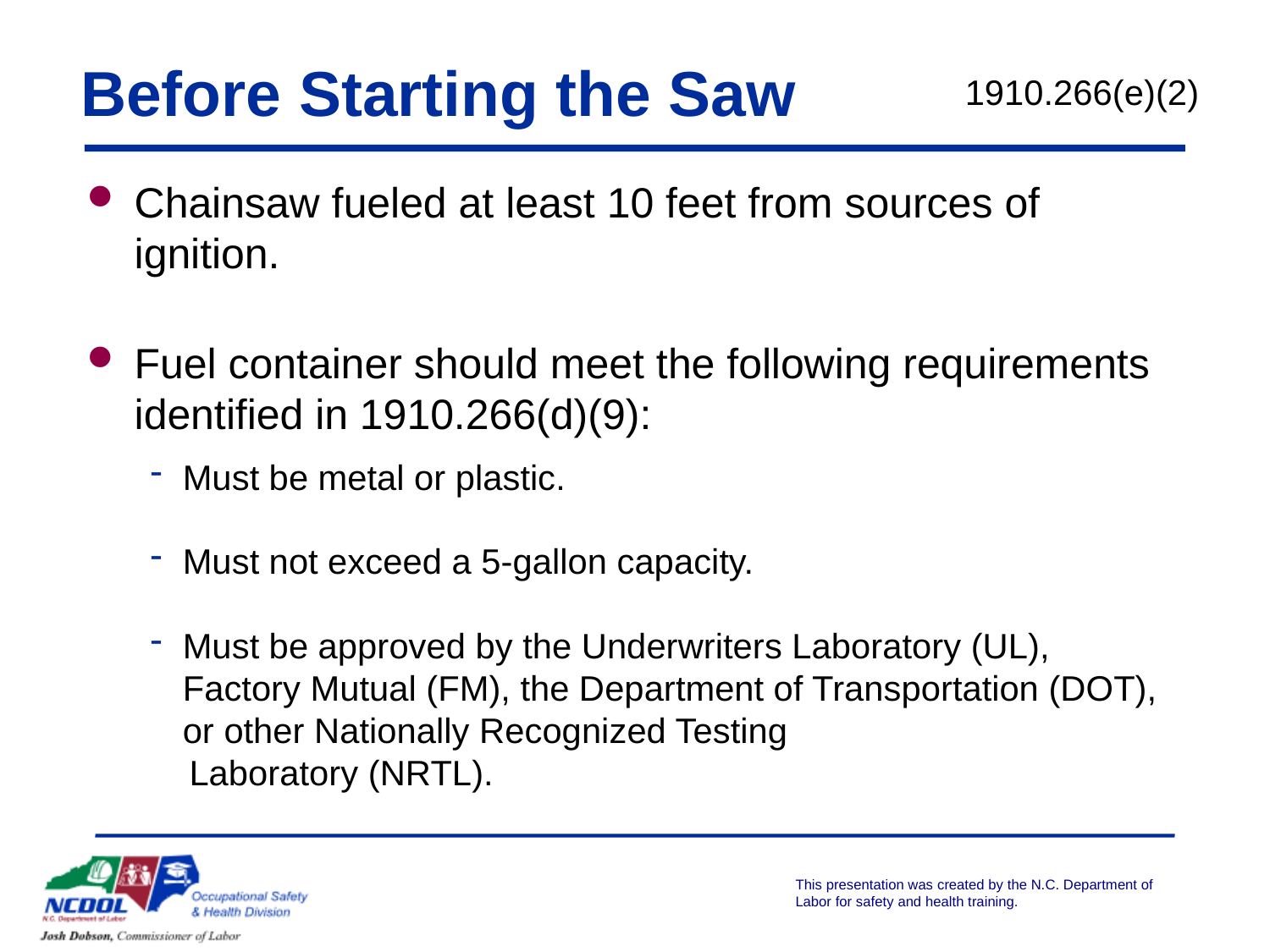

# Before Starting the Saw
1910.266(e)(2)
Chainsaw fueled at least 10 feet from sources of ignition.

Fuel container should meet the following requirements identified in 1910.266(d)(9):

Must be metal or plastic.

Must not exceed a 5-gallon capacity.

Must be approved by the Underwriters Laboratory (UL), Factory Mutual (FM), the Department of Transportation (DOT), or other Nationally Recognized Testing
    Laboratory (NRTL).